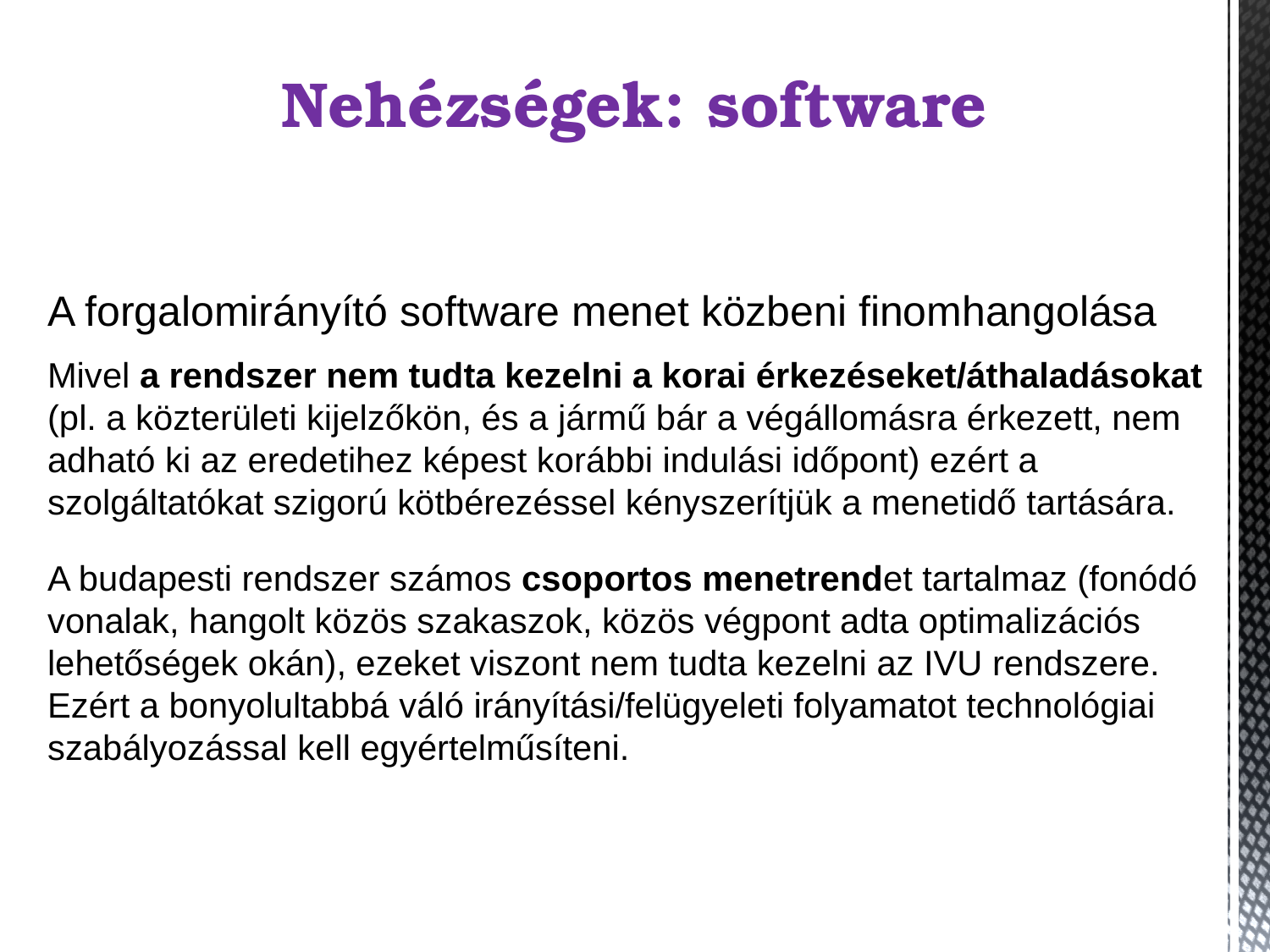

Nehézségek: software
A forgalomirányító software menet közbeni finomhangolása
Mivel a rendszer nem tudta kezelni a korai érkezéseket/áthaladásokat (pl. a közterületi kijelzőkön, és a jármű bár a végállomásra érkezett, nem adható ki az eredetihez képest korábbi indulási időpont) ezért a szolgáltatókat szigorú kötbérezéssel kényszerítjük a menetidő tartására.
A budapesti rendszer számos csoportos menetrendet tartalmaz (fonódó vonalak, hangolt közös szakaszok, közös végpont adta optimalizációs lehetőségek okán), ezeket viszont nem tudta kezelni az IVU rendszere. Ezért a bonyolultabbá váló irányítási/felügyeleti folyamatot technológiai szabályozással kell egyértelműsíteni.